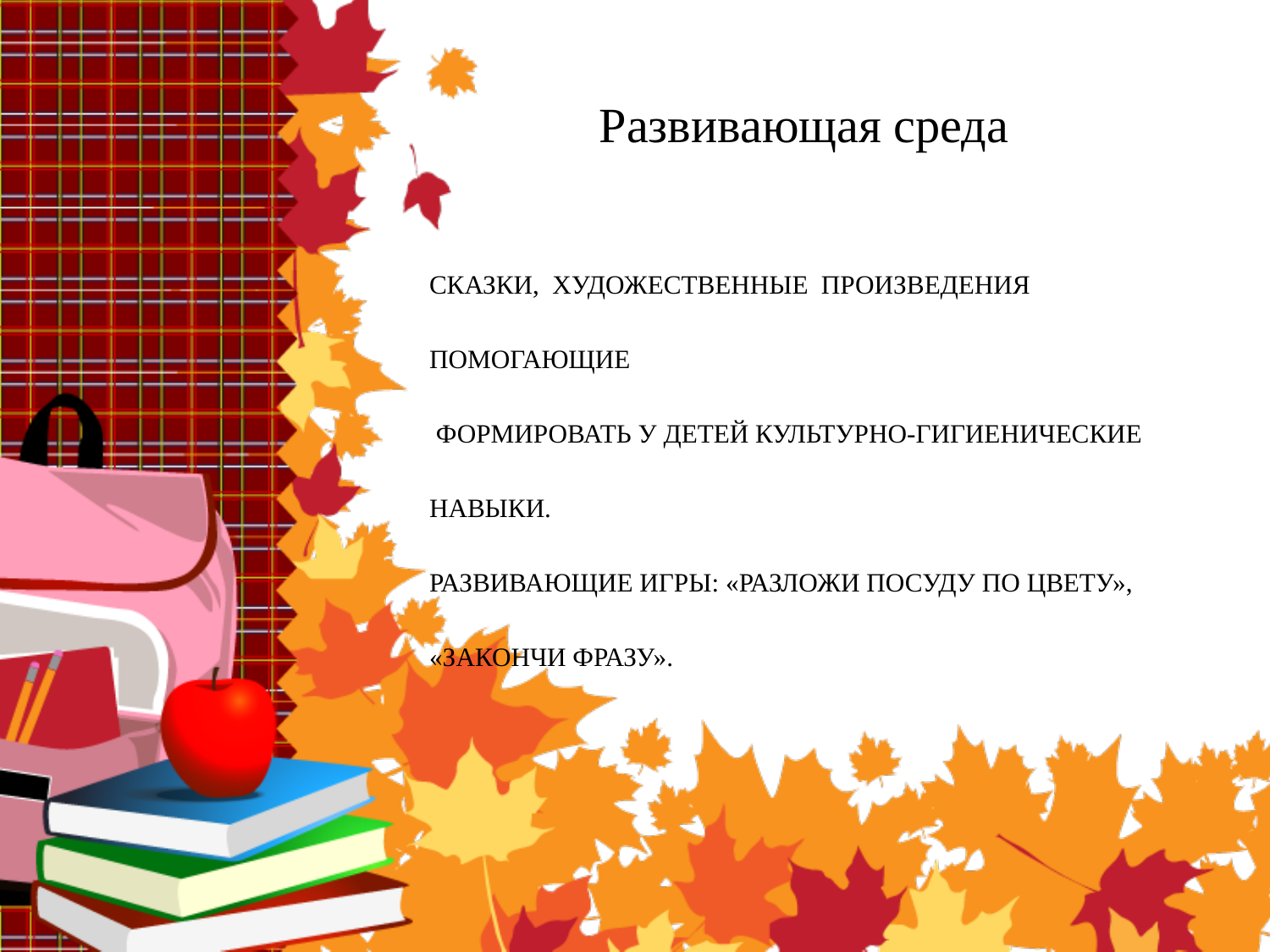

Развивающая среда
# Сказки,  художественные  произведения помогающие формировать у детей культурно-гигиенические навыки. развивающие игры: «Разложи посуду по цвету», «закончи фразу».